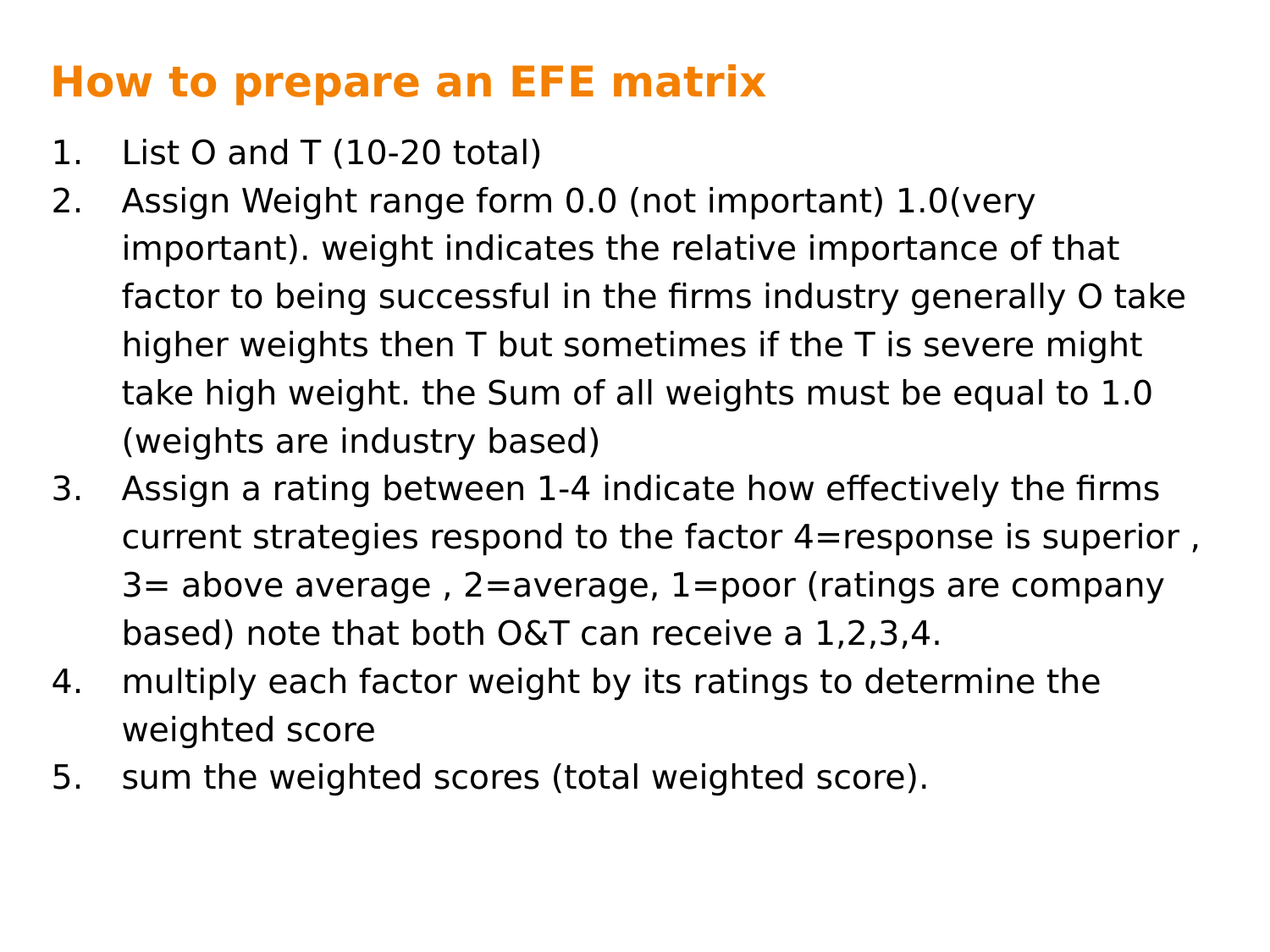

# How to prepare an EFE matrix
List O and T (10-20 total)
Assign Weight range form 0.0 (not important) 1.0(very important). weight indicates the relative importance of that factor to being successful in the firms industry generally O take higher weights then T but sometimes if the T is severe might take high weight. the Sum of all weights must be equal to 1.0 (weights are industry based)
Assign a rating between 1-4 indicate how effectively the firms current strategies respond to the factor 4=response is superior , 3= above average , 2=average, 1=poor (ratings are company based) note that both O&T can receive a 1,2,3,4.
multiply each factor weight by its ratings to determine the weighted score
sum the weighted scores (total weighted score).